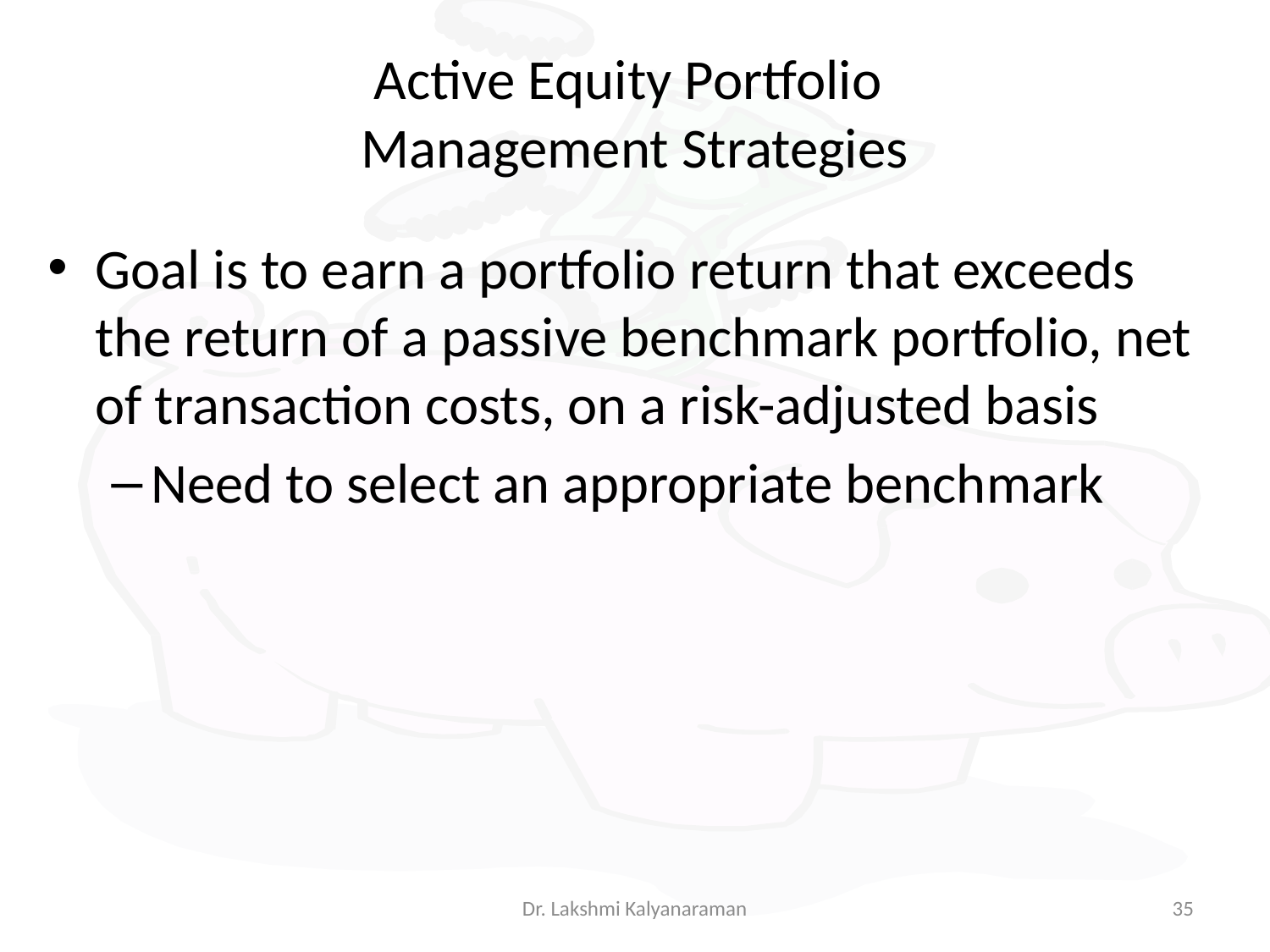

# Active Equity Portfolio Management Strategies
Goal is to earn a portfolio return that exceeds the return of a passive benchmark portfolio, net of transaction costs, on a risk-adjusted basis
Need to select an appropriate benchmark

Dr. Lakshmi Kalyanaraman
35